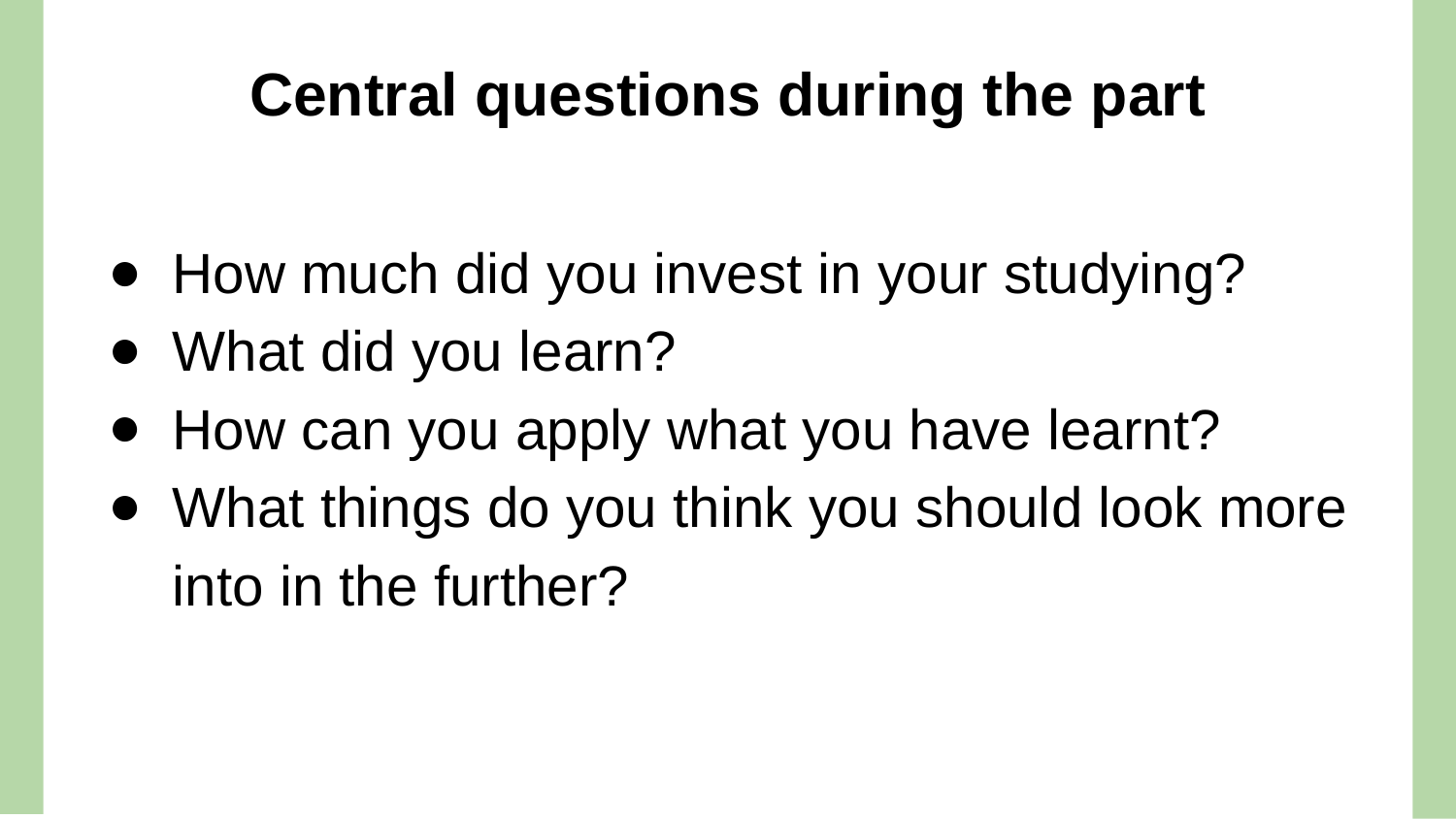

# Central questions during the part

How much did you invest in your studying?
What did you learn?
How can you apply what you have learnt?
What things do you think you should look more into in the further?